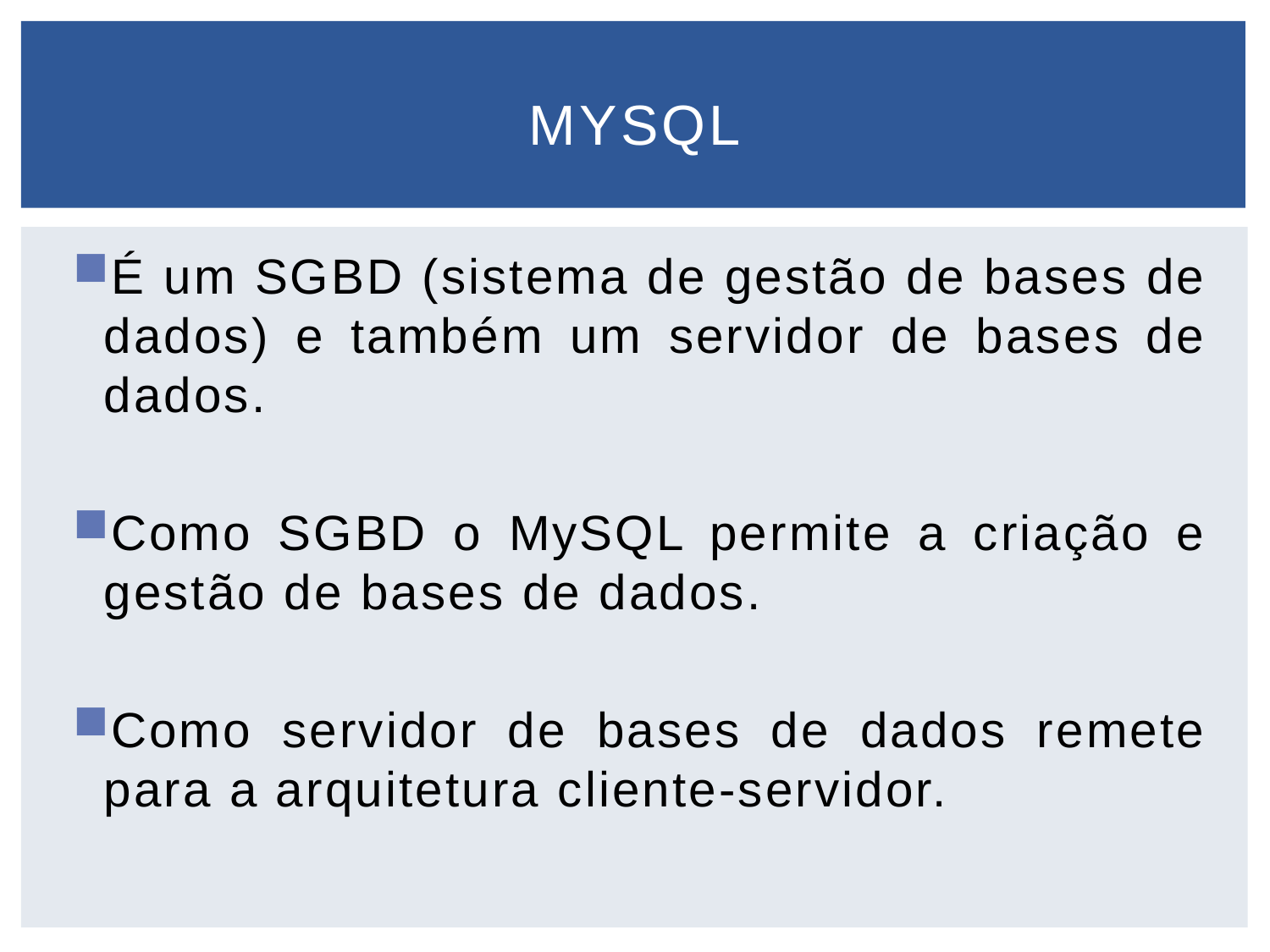

# MySQL
É um SGBD (sistema de gestão de bases de dados) e também um servidor de bases de dados.

Como SGBD o MySQL permite a criação e gestão de bases de dados.

Como servidor de bases de dados remete para a arquitetura cliente-servidor.